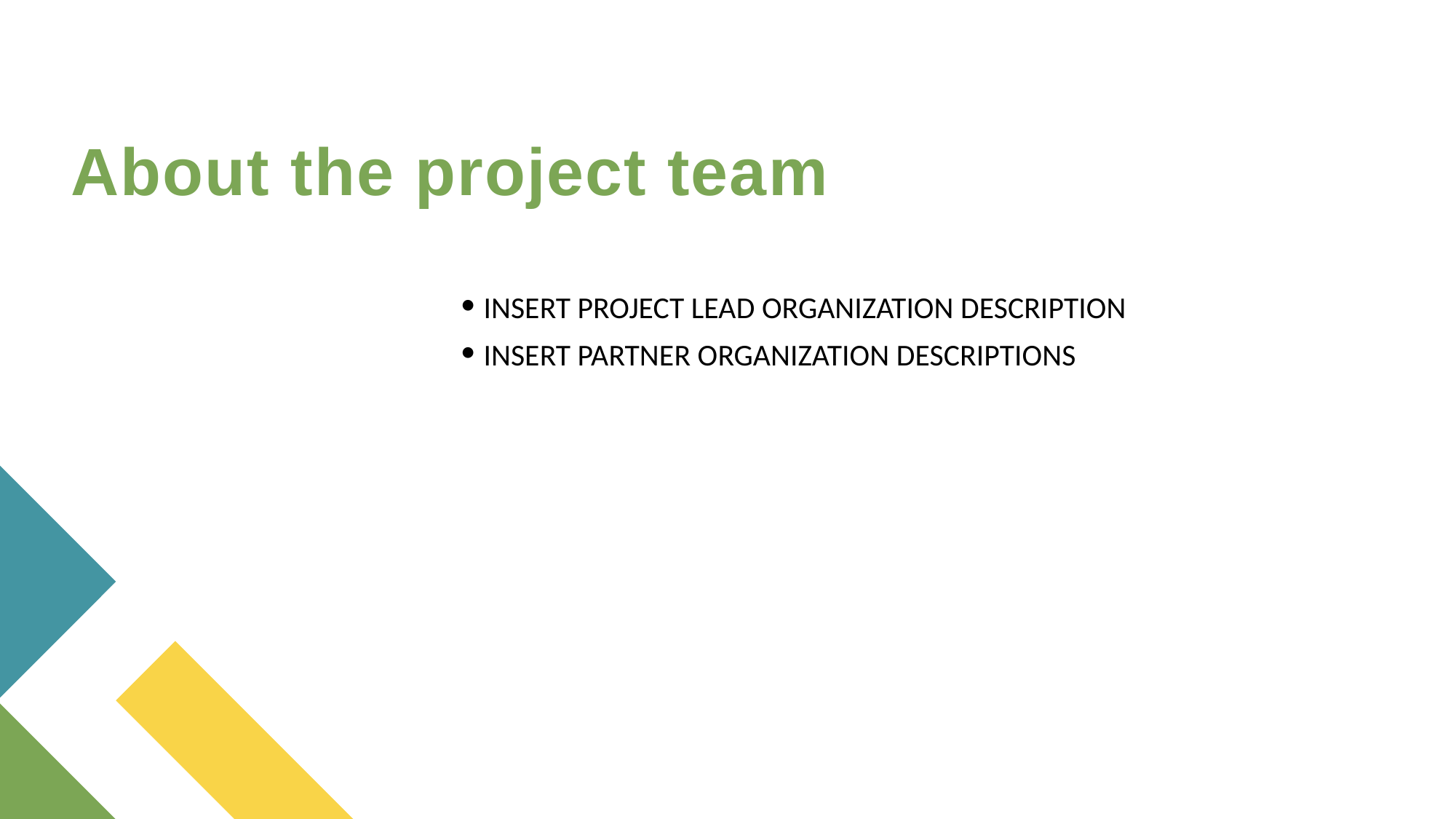

# About the project team
INSERT PROJECT LEAD ORGANIZATION DESCRIPTION
INSERT PARTNER ORGANIZATION DESCRIPTIONS